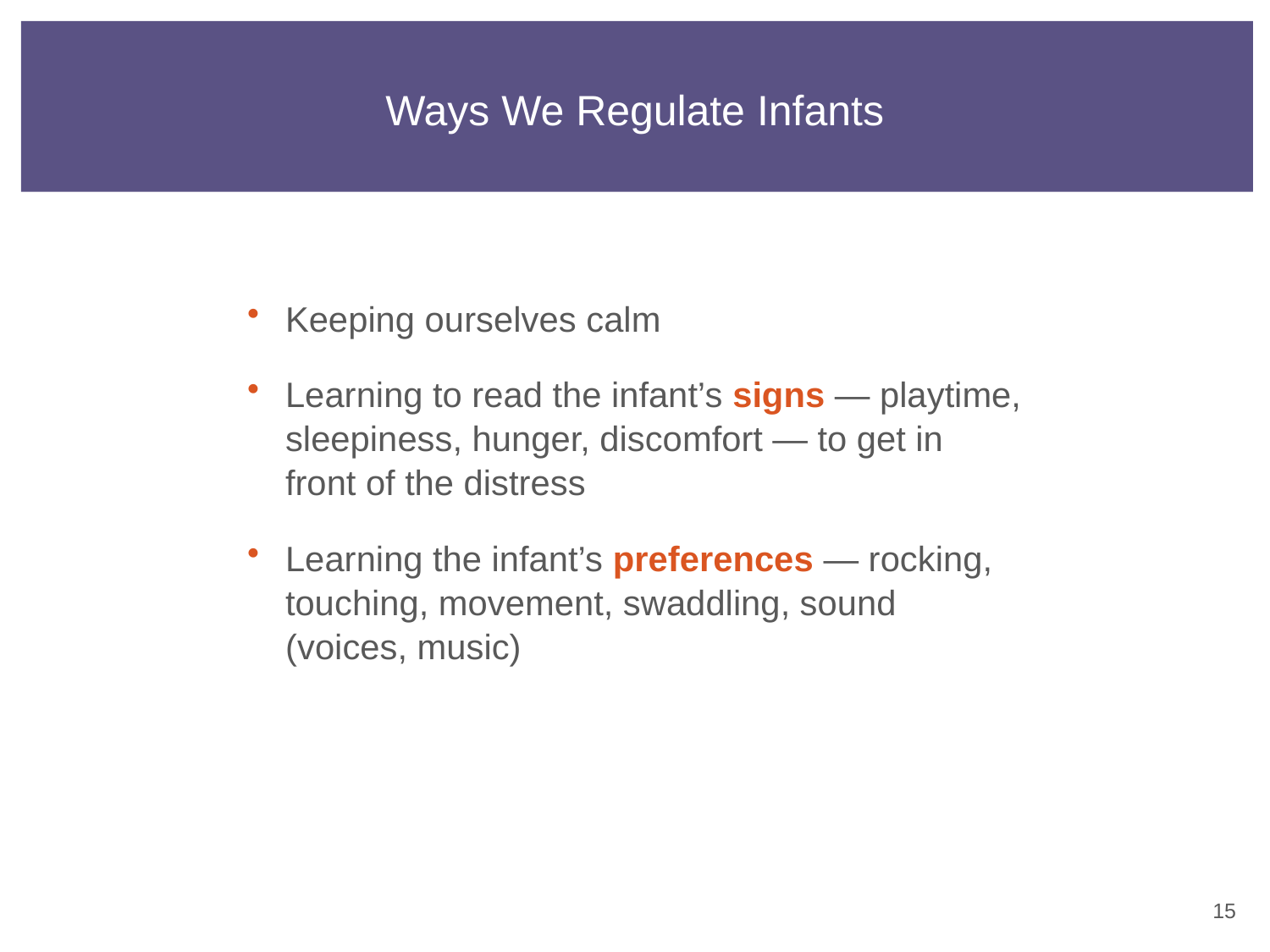

# Ways We Regulate Infants
Keeping ourselves calm
Learning to read the infant’s signs — playtime, sleepiness, hunger, discomfort — to get in front of the distress
Learning the infant’s preferences — rocking, touching, movement, swaddling, sound (voices, music)

15